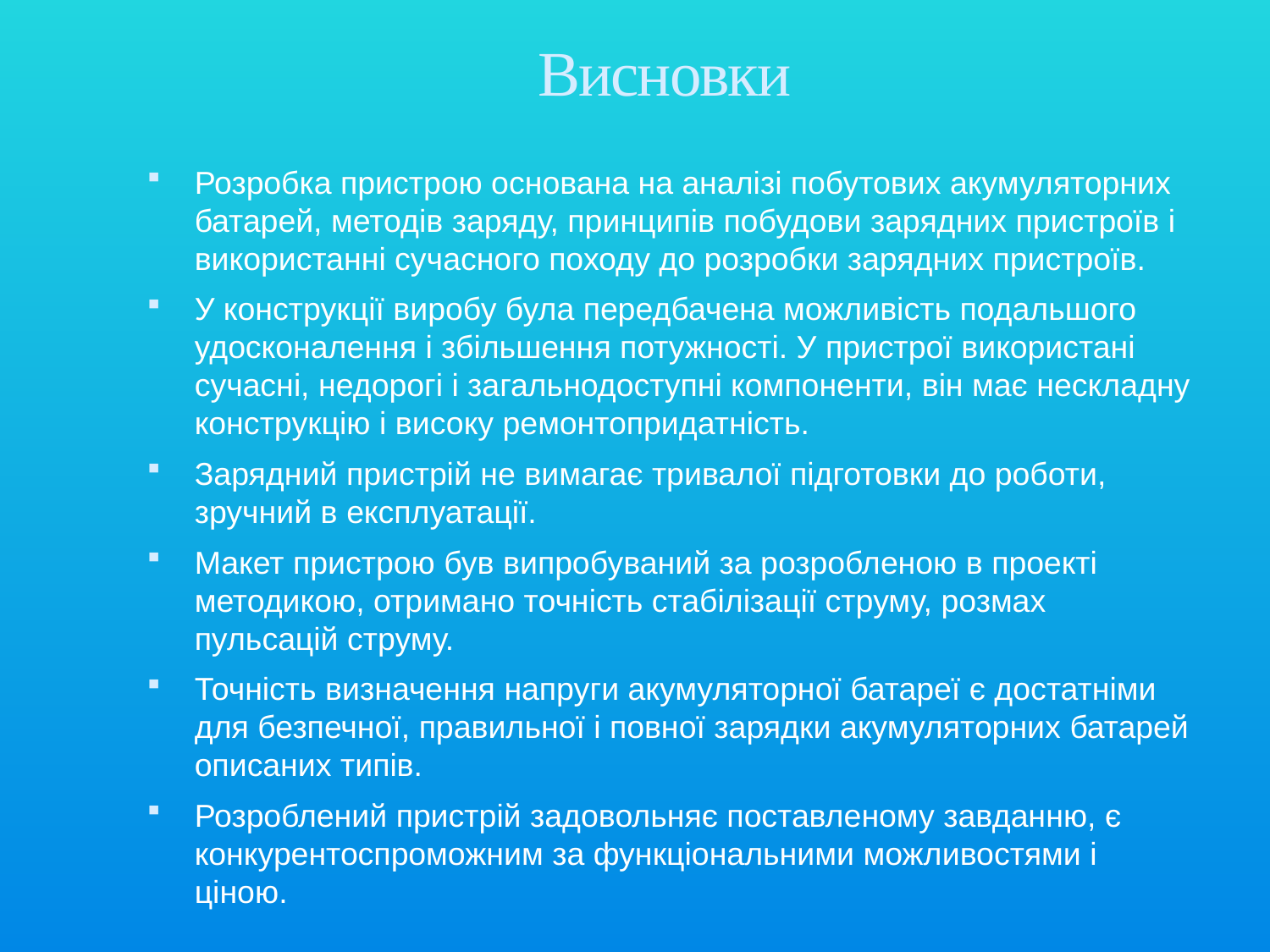

# Висновки
Розробка пристрою основана на аналізі побутових акумуляторних батарей, методів заряду, принципів побудови зарядних пристроїв і використанні сучасного походу до розробки зарядних пристроїв.
У конструкції виробу була передбачена можливість подальшого удосконалення і збільшення потужності. У пристрої використані сучасні, недорогі і загальнодоступні компоненти, він має нескладну конструкцію і високу ремонтопридатність.
Зарядний пристрій не вимагає тривалої підготовки до роботи, зручний в експлуатації.
Макет пристрою був випробуваний за розробленою в проекті методикою, отримано точність стабілізації струму, розмах пульсацій струму.
Точність визначення напруги акумуляторної батареї є достатніми для безпечної, правильної і повної зарядки акумуляторних батарей описаних типів.
Розроблений пристрій задовольняє поставленому завданню, є конкурентоспроможним за функціональними можливостями і ціною.